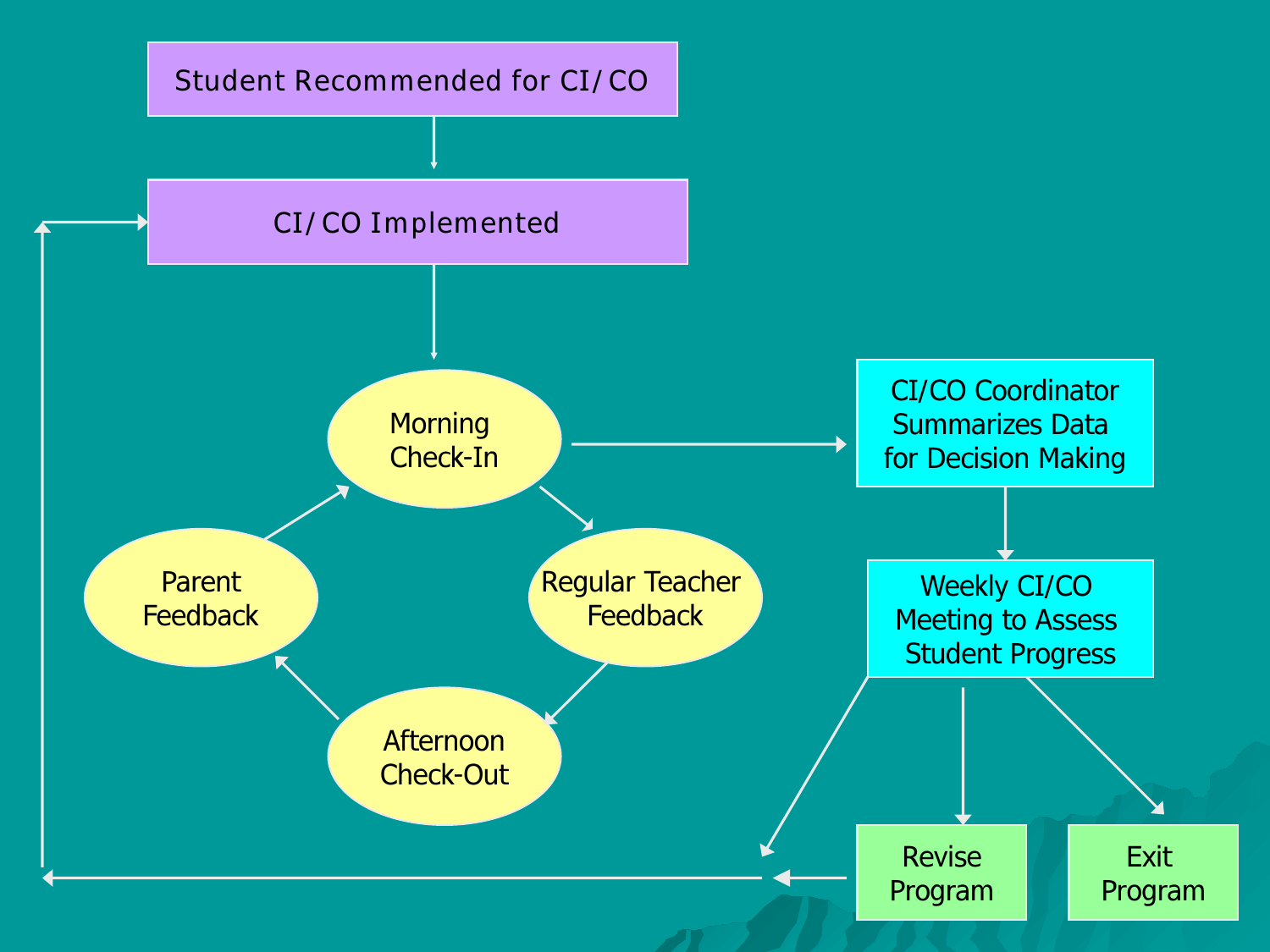

Student Recommended for CI/CO

CI/CO Implemented

CI/CO Coordinator
Summarizes Data
for Decision Making
Morning
Check-In

Parent
Feedback
Regular Teacher
Feedback
Weekly CI/CO
Meeting to Assess
Student Progress

Afternoon
Check-Out

Revise
Program
Exit
Program